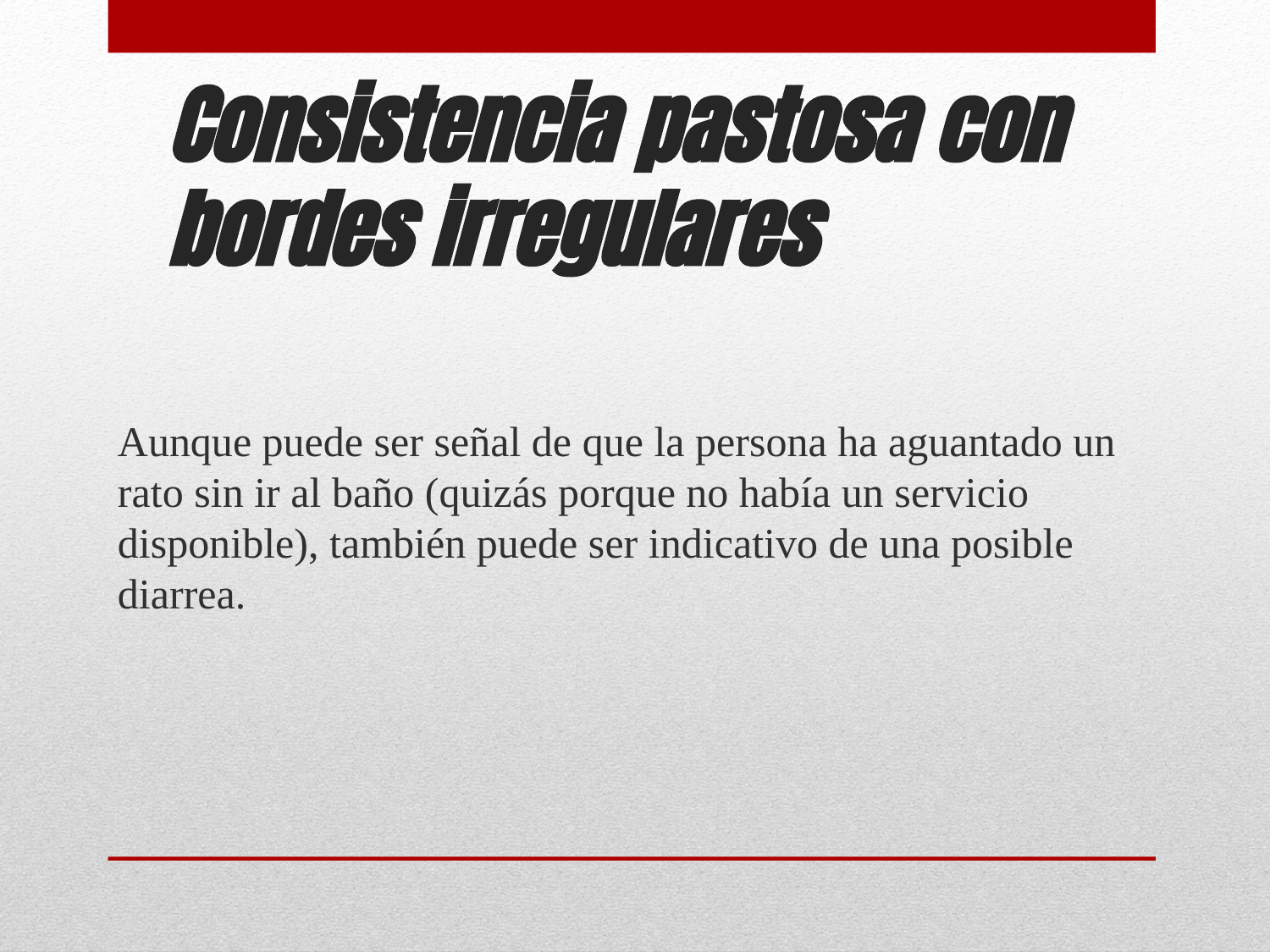

# Consistencia pastosa con bordes irregulares
Aunque puede ser señal de que la persona ha aguantado un rato sin ir al baño (quizás porque no había un servicio disponible), también puede ser indicativo de una posible diarrea.